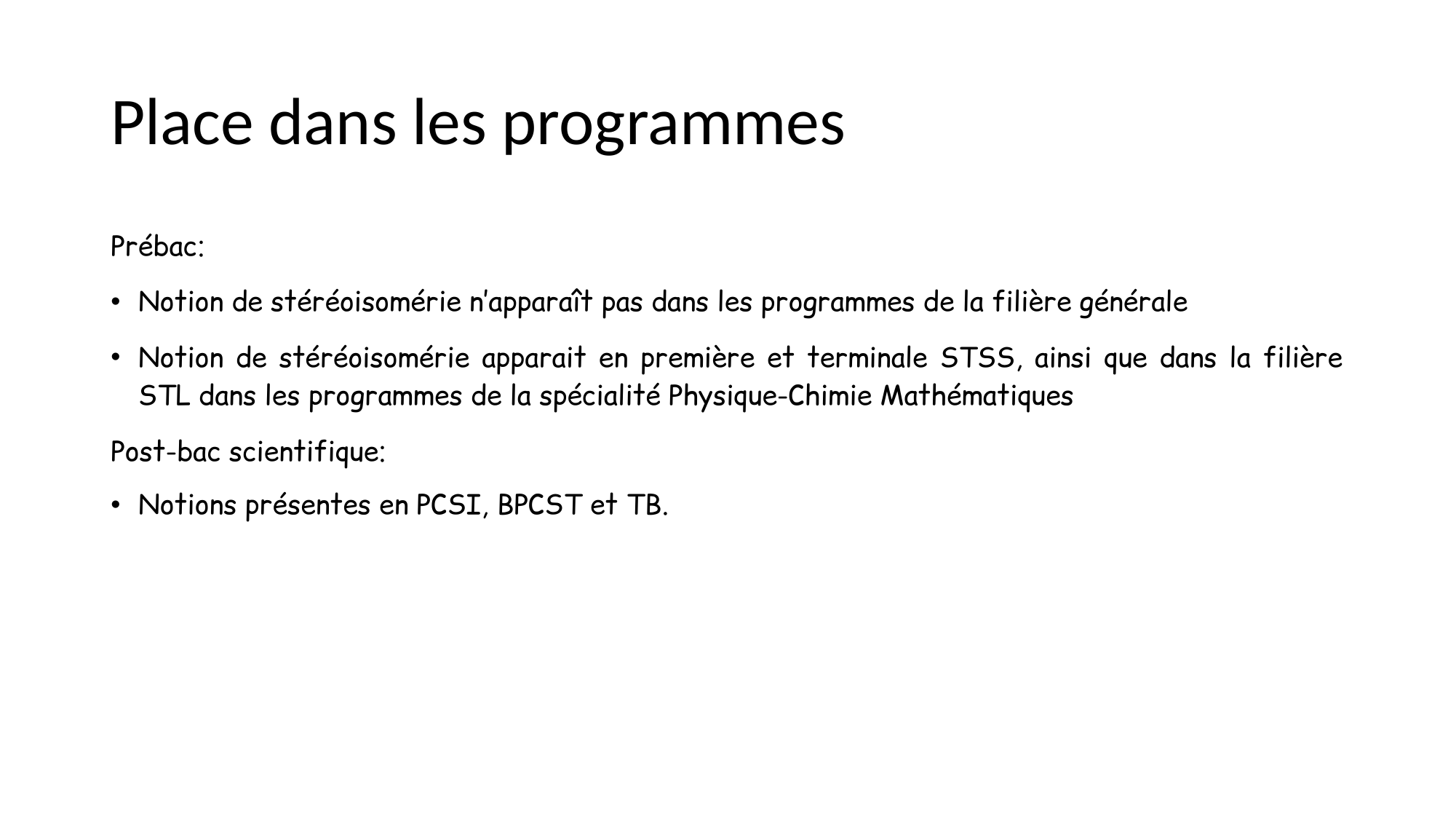

# Place dans les programmes
Prébac:
Notion de stéréoisomérie n’apparaît pas dans les programmes de la filière générale
Notion de stéréoisomérie apparait en première et terminale STSS, ainsi que dans la filière STL dans les programmes de la spécialité Physique-Chimie Mathématiques
Post-bac scientifique:
Notions présentes en PCSI, BPCST et TB.